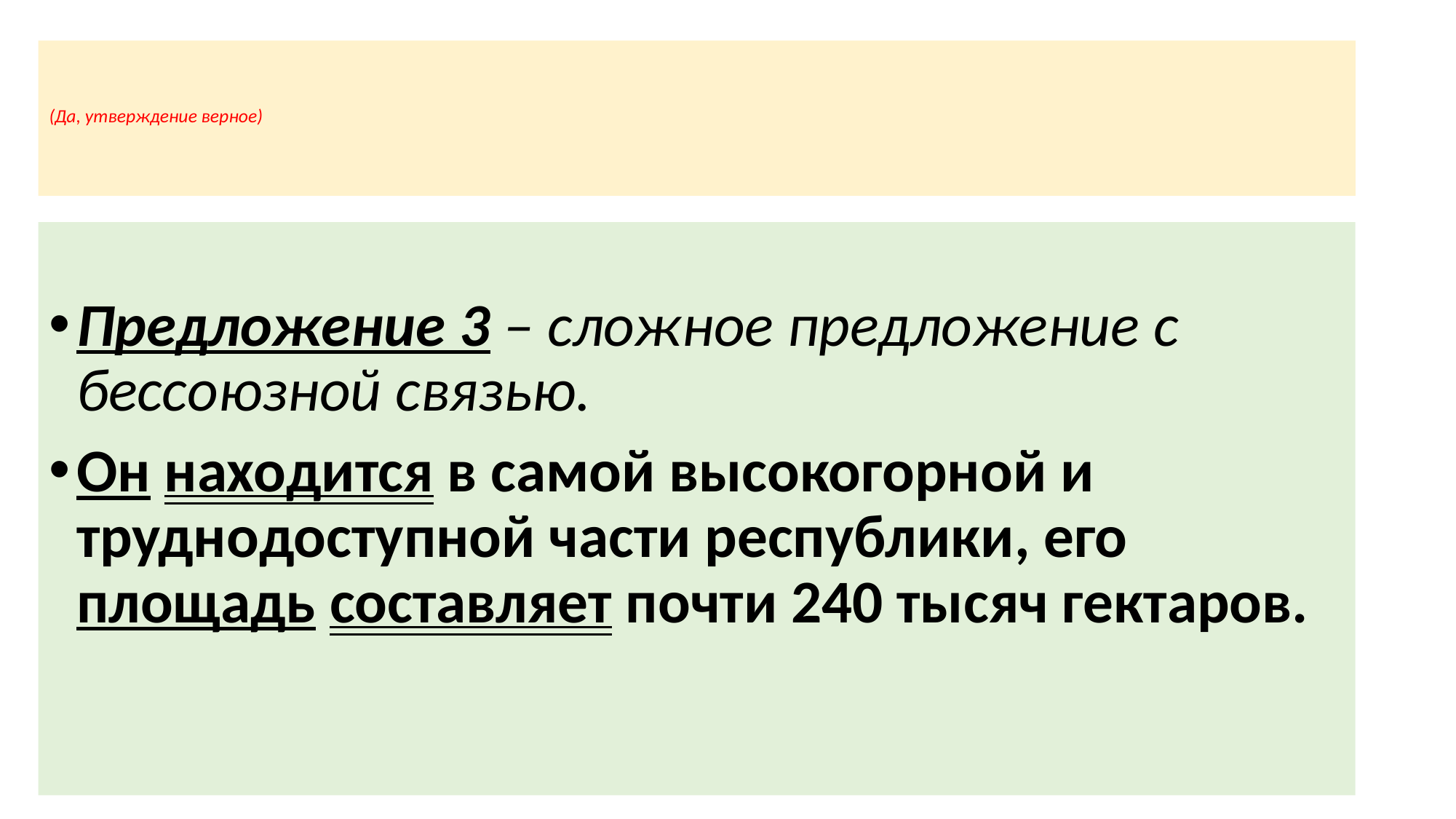

# (Да, утверждение верное)

Предложение 3 – сложное предложение с бессоюзной связью.
Он находится в самой высокогорной и труднодоступной части республики, его площадь составляет почти 240 тысяч гектаров.